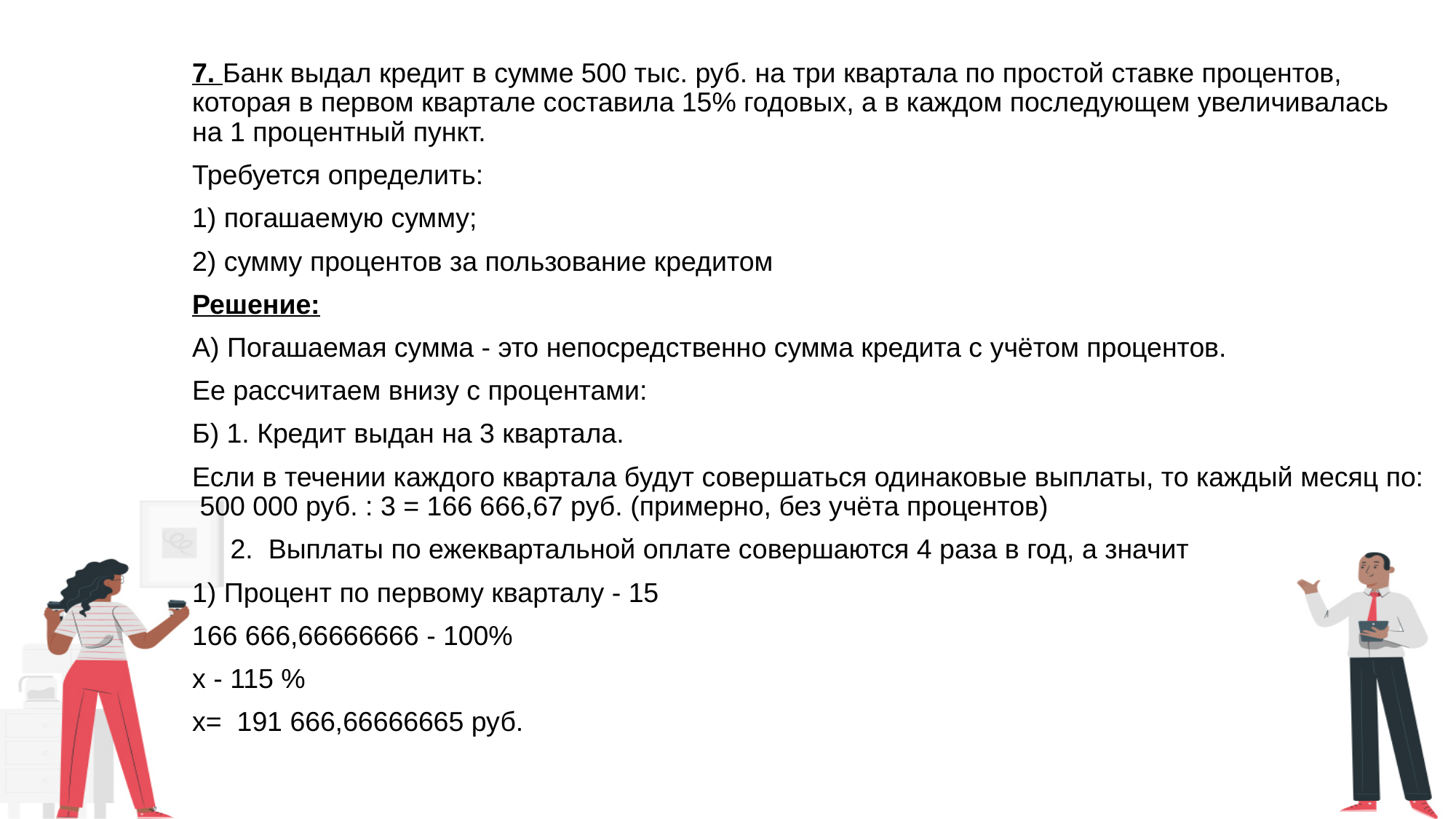

7. Банк выдал кредит в сумме 500 тыс. руб. на три квартала по простой ставке процентов, которая в первом квартале составила 15% годовых, а в каждом последующем увеличивалась на 1 процентный пункт.
Требуется определить:
1) погашаемую сумму;
2) сумму процентов за пользование кредитом
Решение:
А) Погашаемая сумма - это непосредственно сумма кредита с учётом процентов.
Ее рассчитаем внизу с процентами:
Б) 1. Кредит выдан на 3 квартала.
Если в течении каждого квартала будут совершаться одинаковые выплаты, то каждый месяц по:  500 000 руб. : 3 = 166 666,67 руб. (примерно, без учёта процентов)
     2.  Выплаты по ежеквартальной оплате совершаются 4 раза в год, а значит
1) Процент по первому кварталу - 15
166 666,66666666 - 100%
х - 115 %
х=  191 666,66666665 руб.